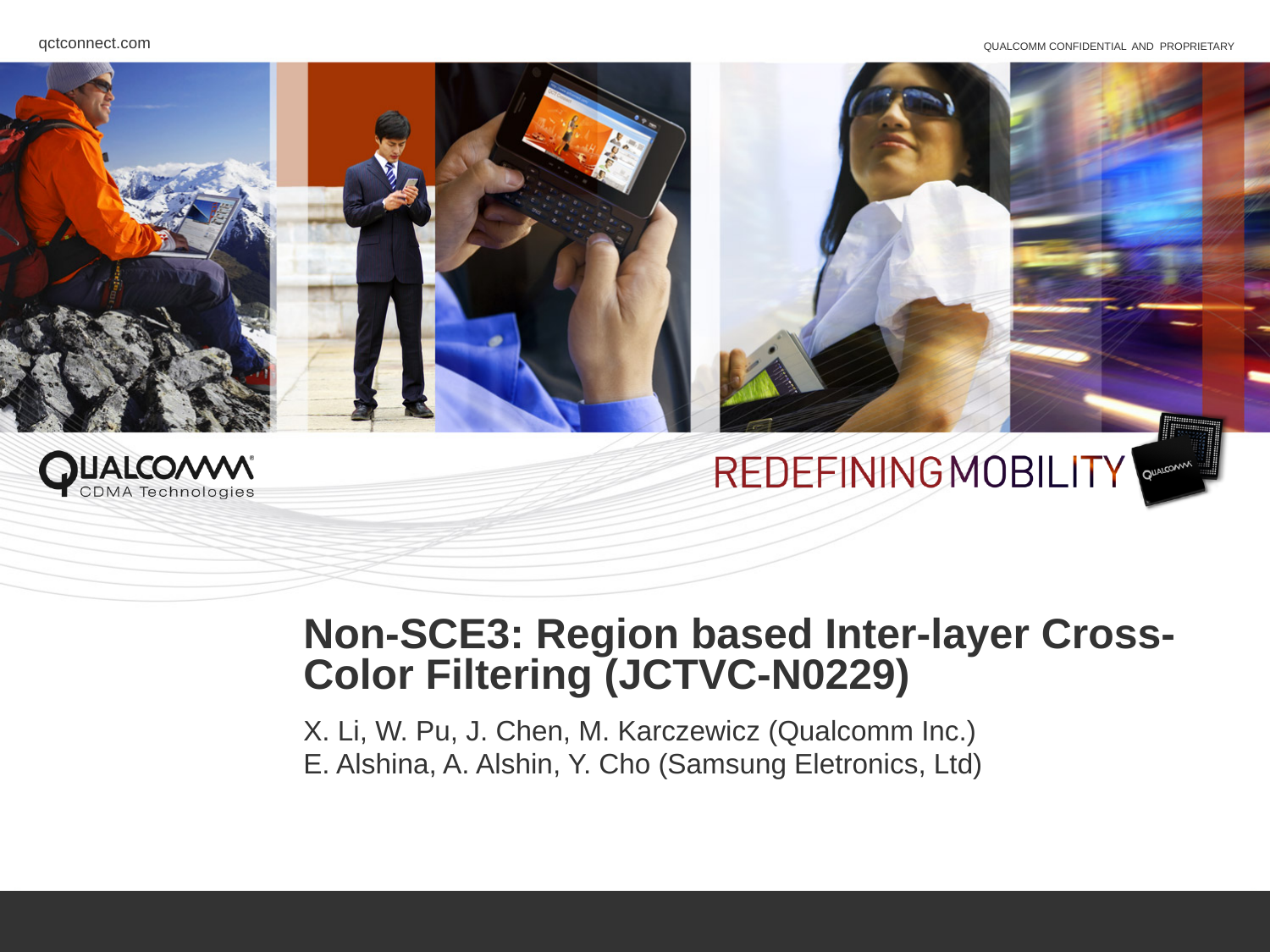

# Non-SCE3: Region based Inter-layer Cross-Color Filtering (JCTVC-N0229)
X. Li, W. Pu, J. Chen, M. Karczewicz (Qualcomm Inc.)
E. Alshina, A. Alshin, Y. Cho (Samsung Eletronics, Ltd)